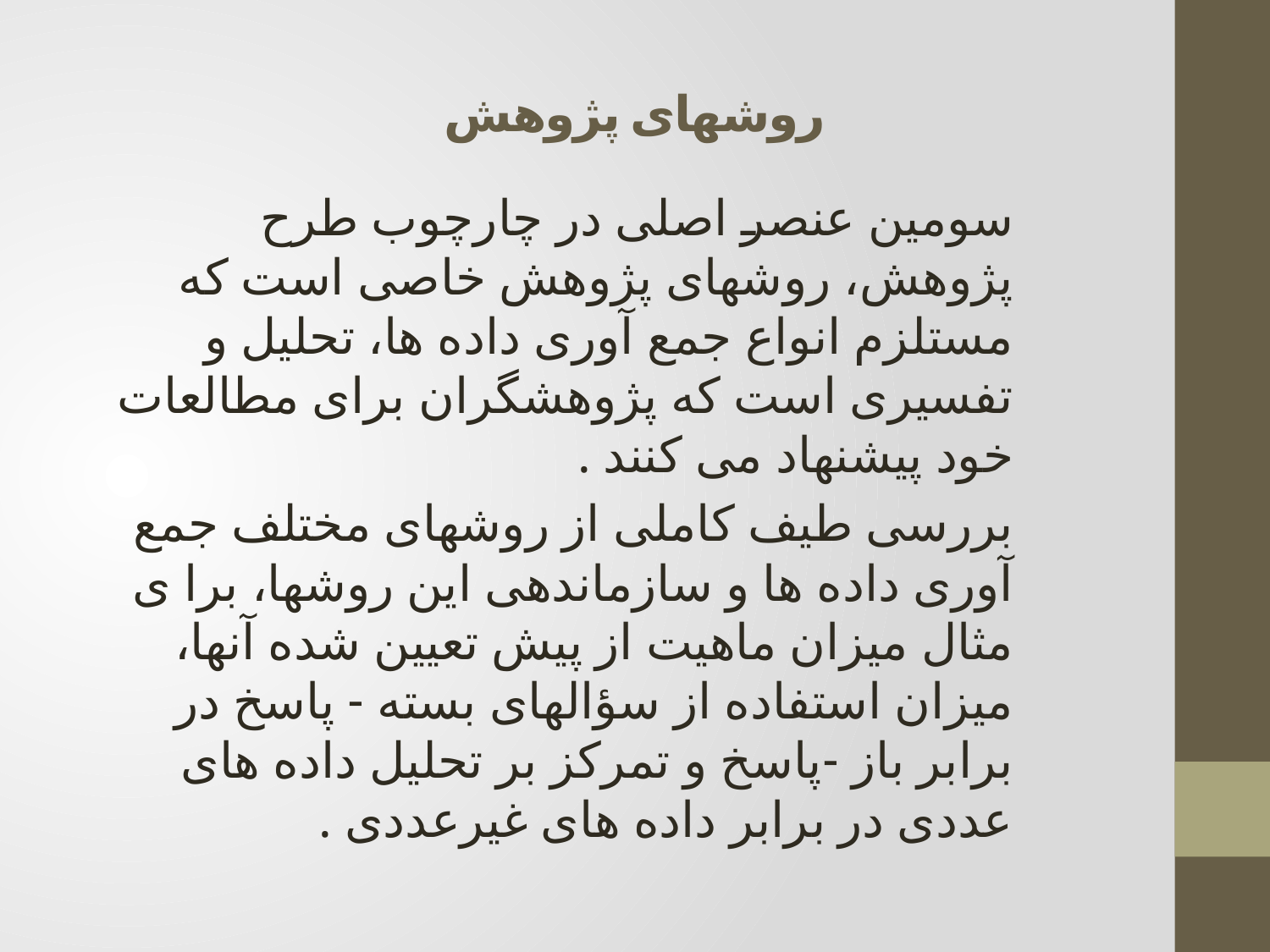

# روشهای پژوهش
سومین عنصر اصلی در چارچوب طرح پژوهش، روشهای پژوهش خاصی است که مستلزم انواع جمع آوری داده ها، تحلیل و تفسیری است که پژوهشگران برای مطالعات خود پیشنهاد می کنند .
بررسی طیف کاملی از روشهای مختلف جمع آوری داده ها و سازماندهی این روشها، برا ی مثال میزان ماهیت از پیش تعیین شده آنها، میزان استفاده از سؤالهای بسته - پاسخ در برابر باز -پاسخ و تمرکز بر تحلیل داده های عددی در برابر داده های غیرعددی .